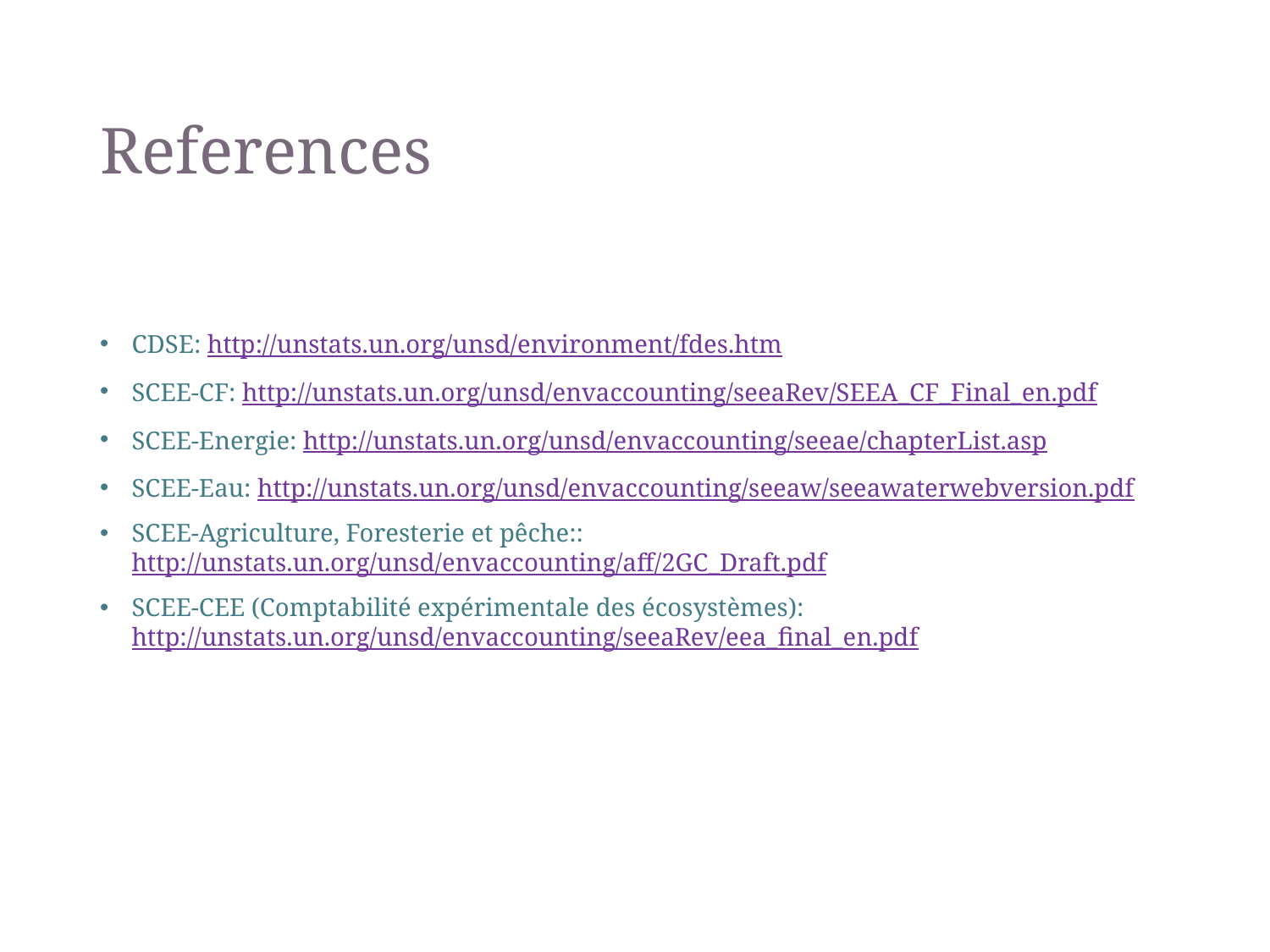

# References

CDSE: http://unstats.un.org/unsd/environment/fdes.htm
SCEE-CF: http://unstats.un.org/unsd/envaccounting/seeaRev/SEEA_CF_Final_en.pdf
SCEE-Energie: http://unstats.un.org/unsd/envaccounting/seeae/chapterList.asp
SCEE-Eau: http://unstats.un.org/unsd/envaccounting/seeaw/seeawaterwebversion.pdf
SCEE-Agriculture, Foresterie et pêche::  http://unstats.un.org/unsd/envaccounting/aff/2GC_Draft.pdf
SCEE-CEE (Comptabilité expérimentale des écosystèmes): http://unstats.un.org/unsd/envaccounting/seeaRev/eea_final_en.pdf

32
FDES Chapter 3 - Component 2